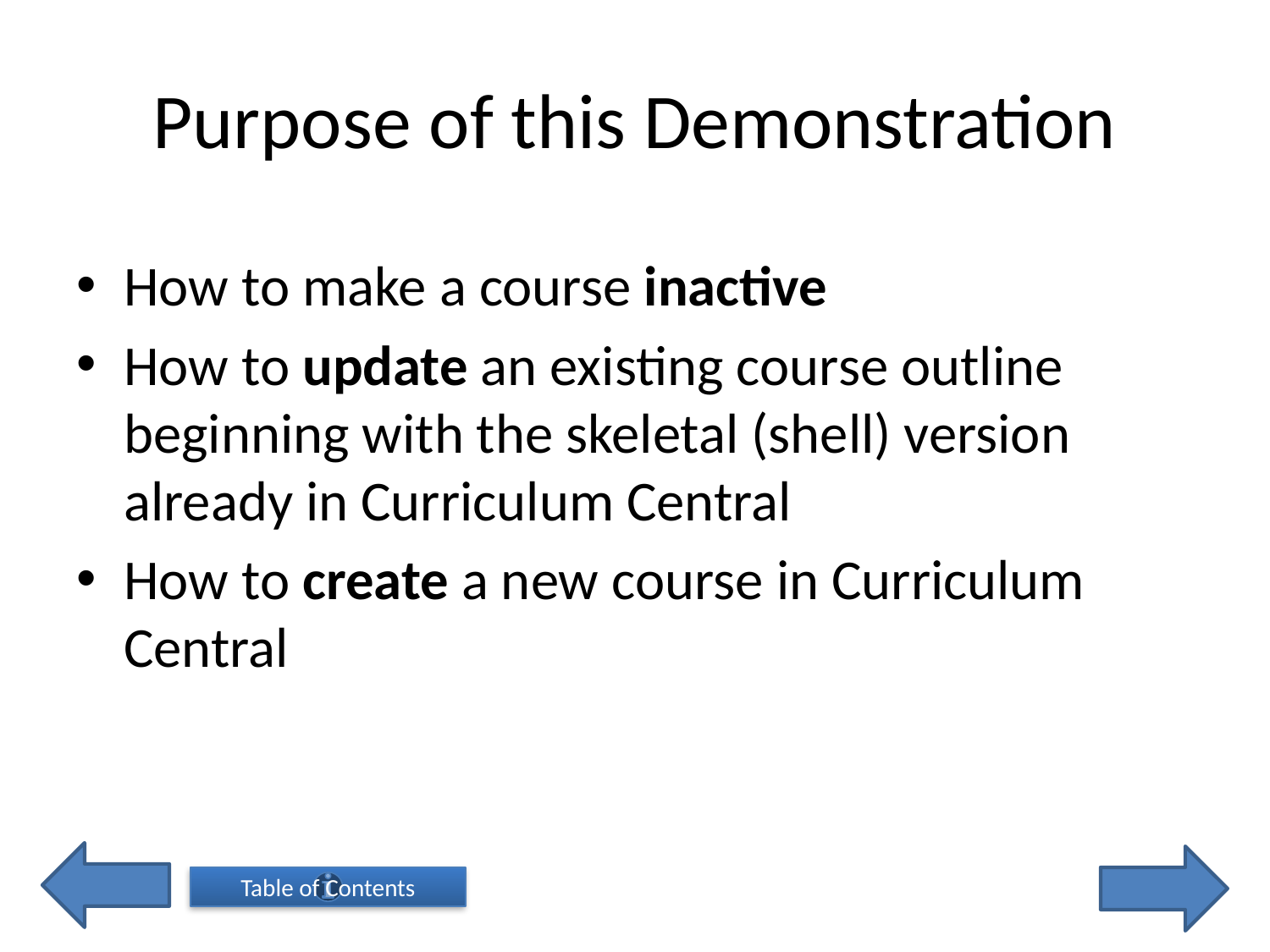

# Purpose of this Demonstration
How to make a course inactive
How to update an existing course outline beginning with the skeletal (shell) version already in Curriculum Central
How to create a new course in Curriculum Central

Table of Contents